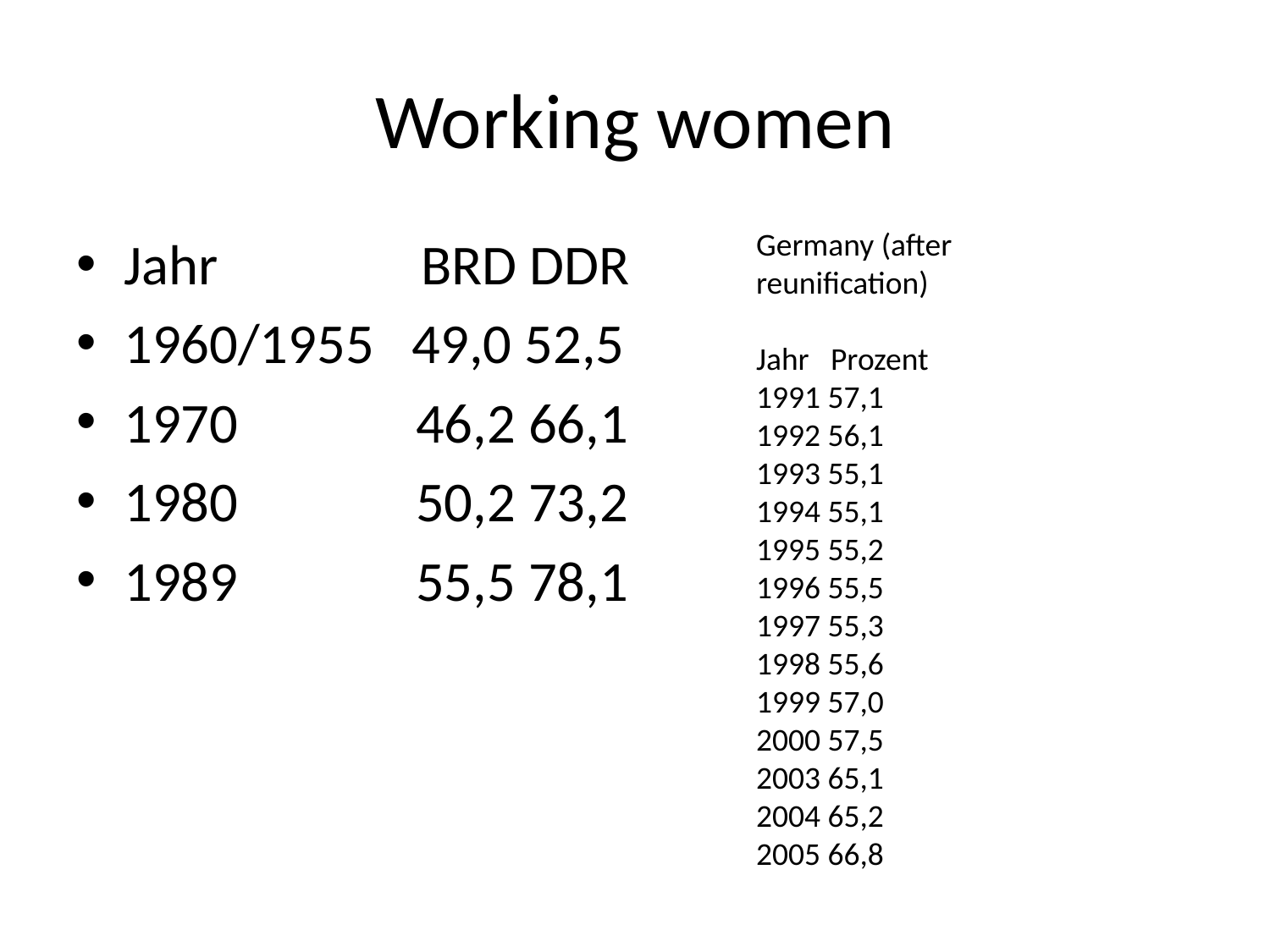

# Working women
Germany (after reunification)

Jahr   Prozent
1991 57,1
1992 56,1
1993 55,1
1994 55,1
1995 55,2
1996 55,5
1997 55,3
1998 55,6
1999 57,0
2000 57,5
2003 65,1
2004 65,2
2005 66,8
Jahr                BRD DDR
1960/1955   49,0 52,5
1970              46,2 66,1
1980              50,2 73,2
1989              55,5 78,1